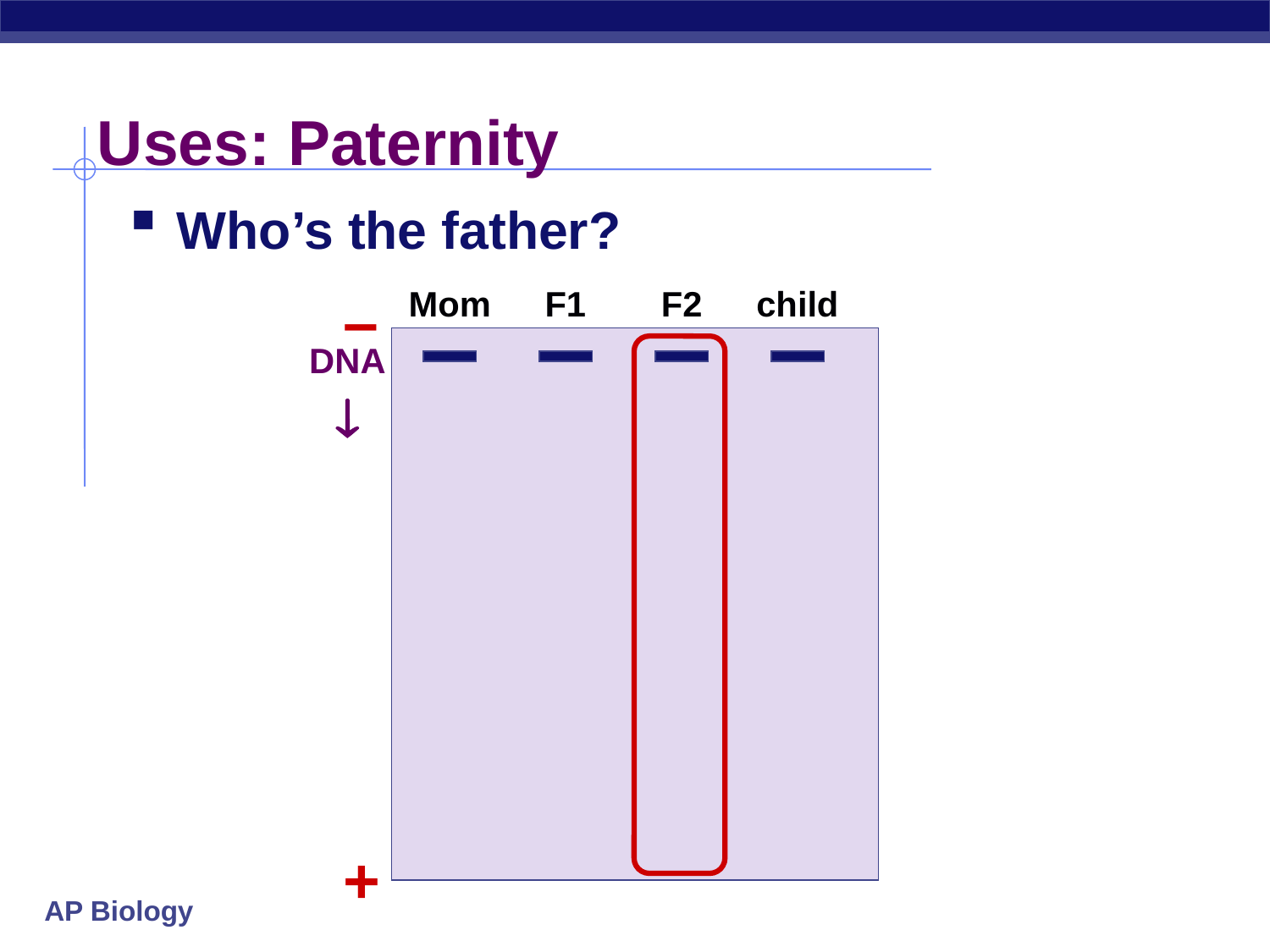

# Uses: Paternity
Who’s the father?
–
Mom

F1

F2

child

DNA
↓

+